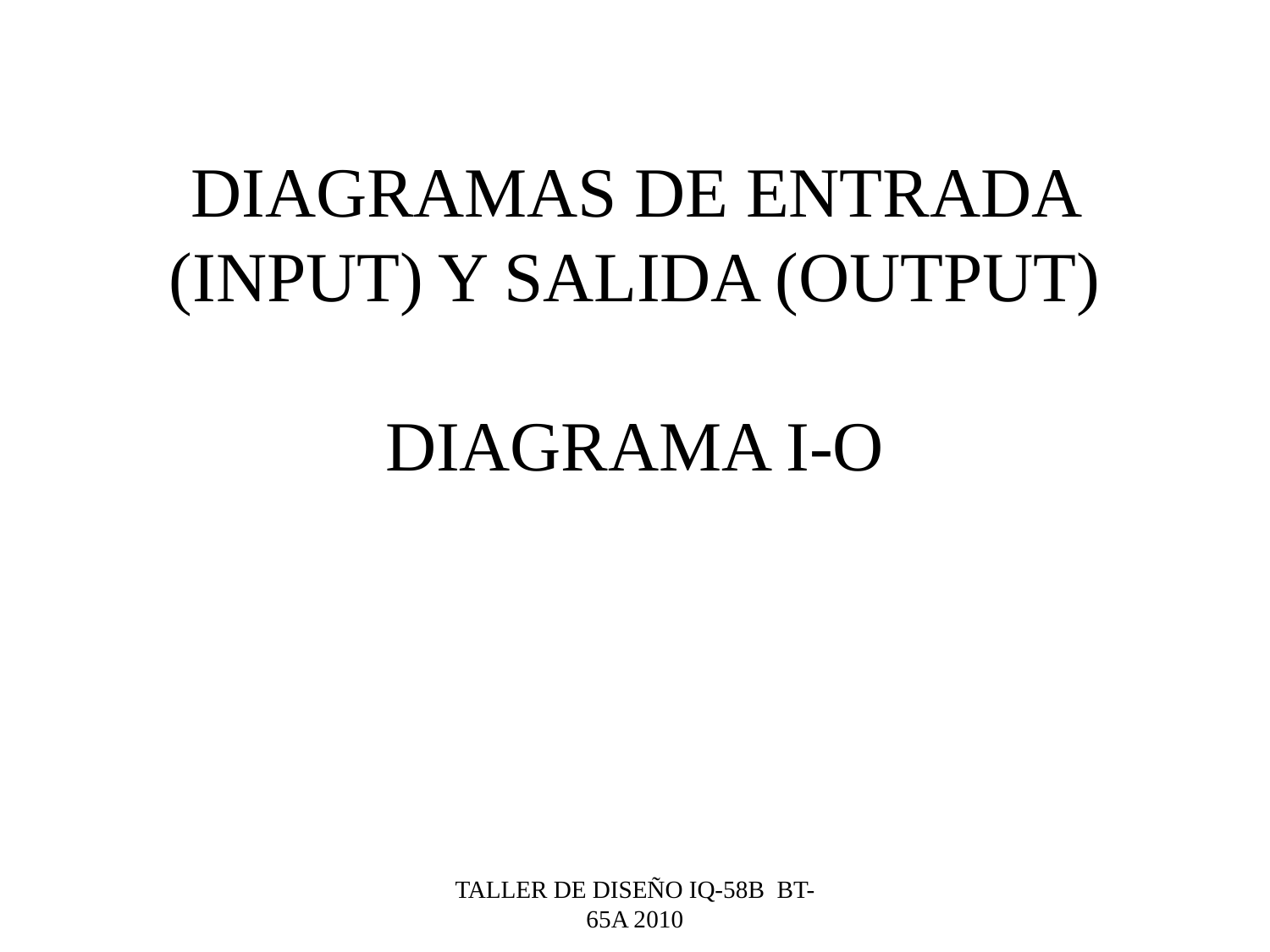

# DIAGRAMAS DE ENTRADA (INPUT) Y SALIDA (OUTPUT) DIAGRAMA I-O
TALLER DE DISEÑO IQ-58B  BT-65A 2010